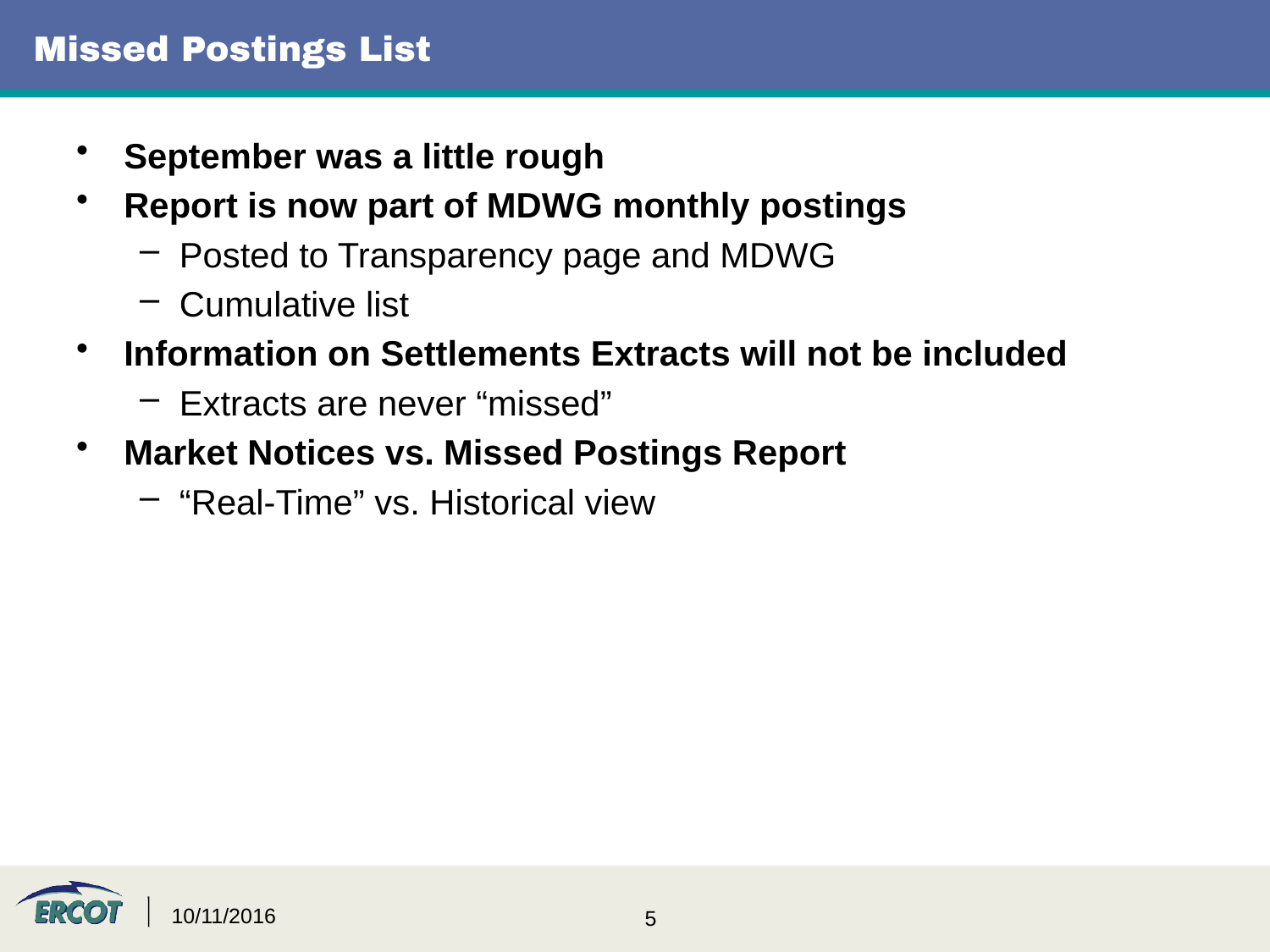

# Missed Postings List
September was a little rough
Report is now part of MDWG monthly postings
Posted to Transparency page and MDWG
Cumulative list
Information on Settlements Extracts will not be included
Extracts are never “missed”
Market Notices vs. Missed Postings Report
“Real-Time” vs. Historical view
10/11/2016